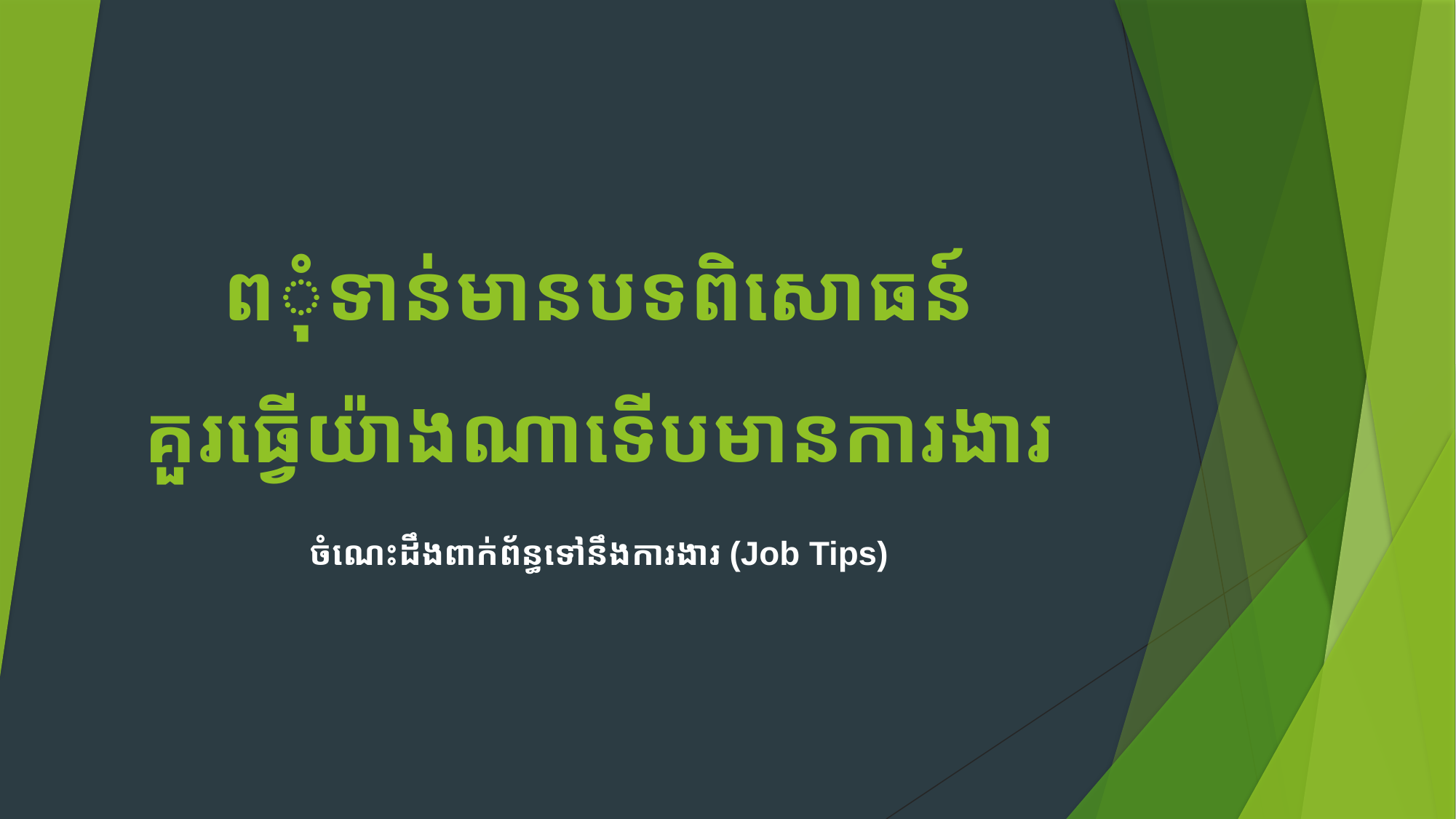

# ពុំទាន់មានបទពិសោធន៍ គួរធ្វើយ៉ាងណាទើបមានការងារ
ចំណេះដឹងពាក់ព័ន្ធទៅនឹងការងារ (Job Tips)